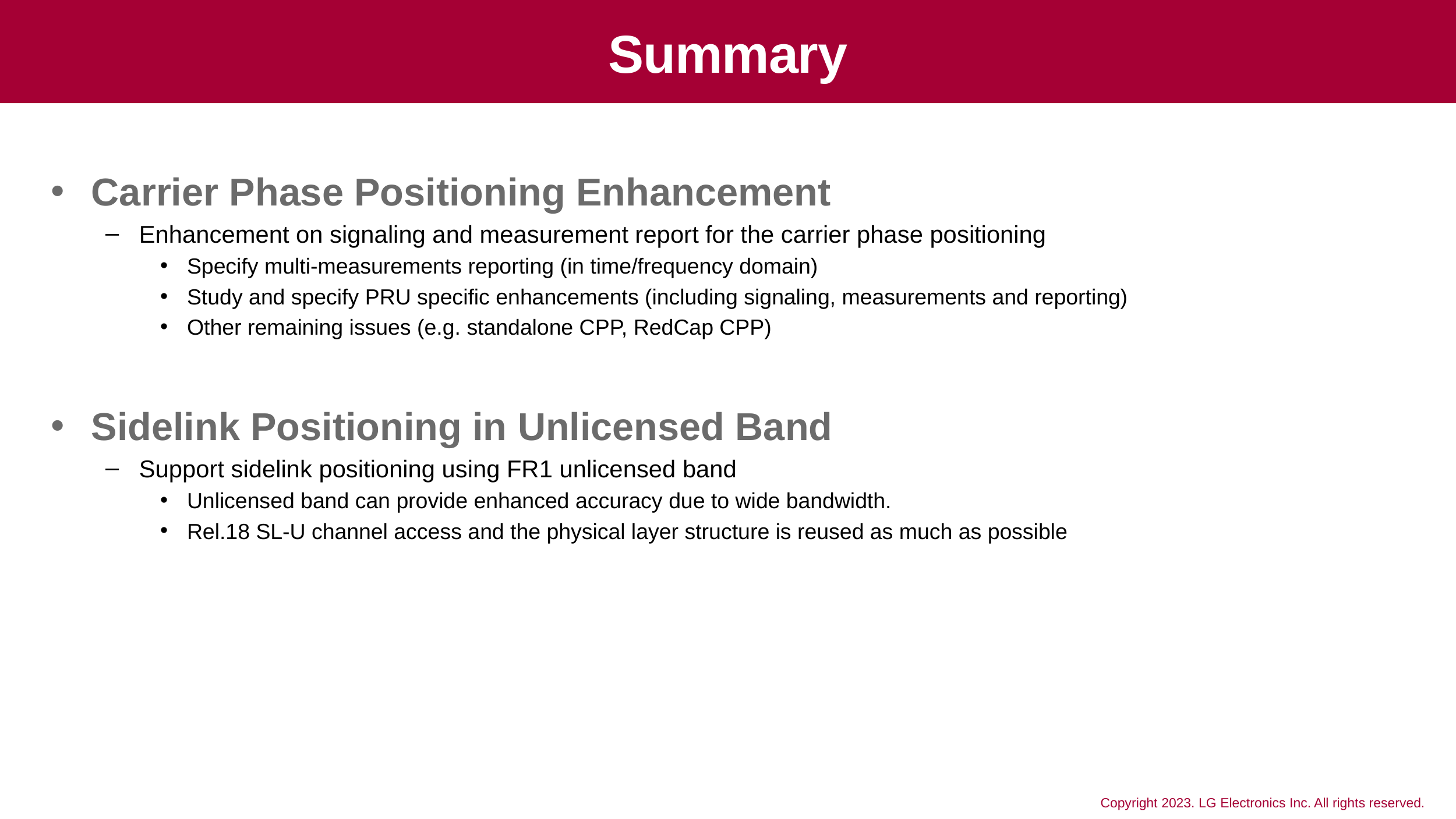

# Summary
Carrier Phase Positioning Enhancement
Enhancement on signaling and measurement report for the carrier phase positioning
Specify multi-measurements reporting (in time/frequency domain)
Study and specify PRU specific enhancements (including signaling, measurements and reporting)
Other remaining issues (e.g. standalone CPP, RedCap CPP)

Sidelink Positioning in Unlicensed Band
Support sidelink positioning using FR1 unlicensed band
Unlicensed band can provide enhanced accuracy due to wide bandwidth.
Rel.18 SL-U channel access and the physical layer structure is reused as much as possible